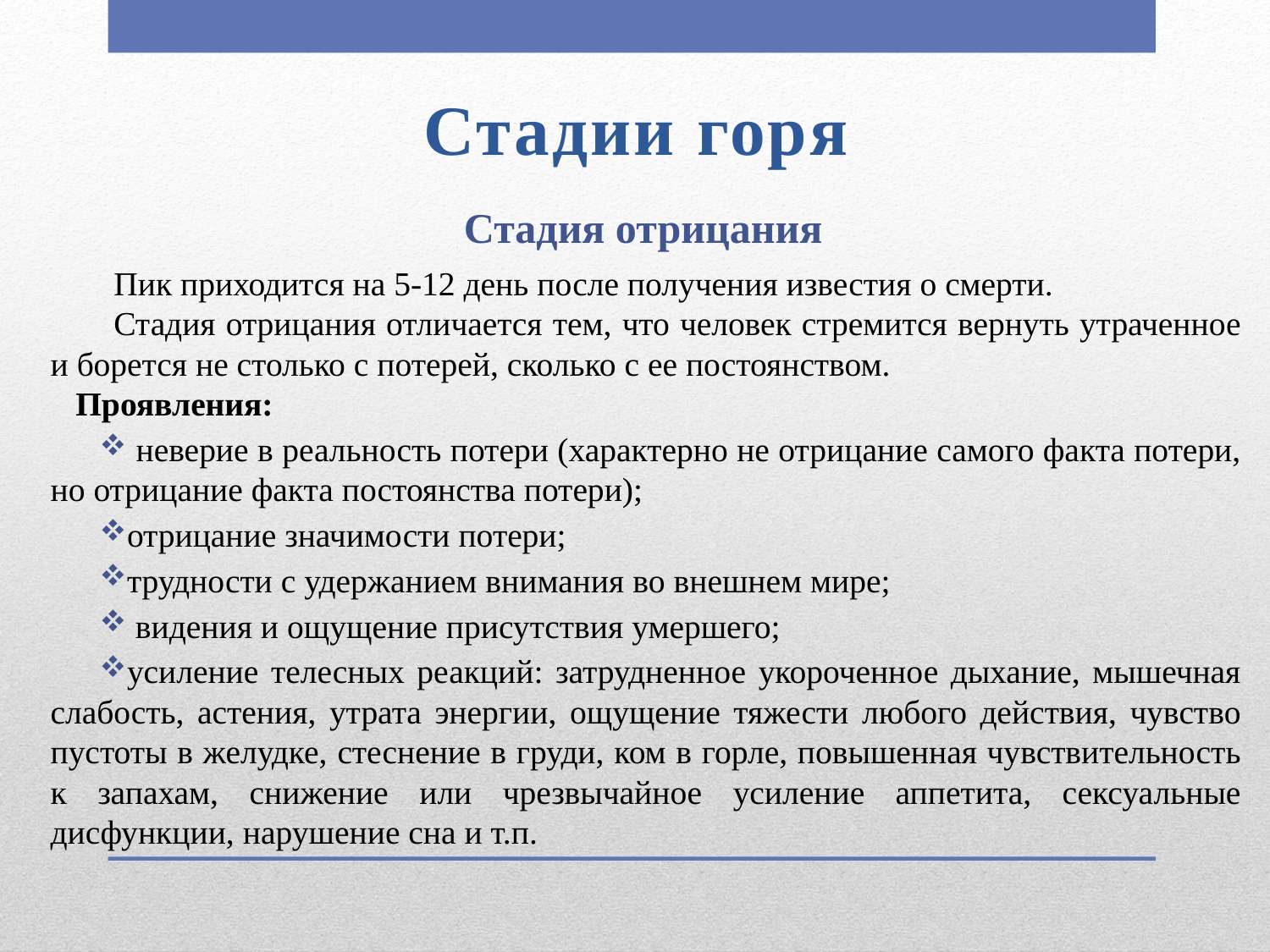

# Стадии горя
Стадия отрицания
Пик приходится на 5-12 день после получения известия о смерти.
Стадия отрицания отличается тем, что человек стремится вернуть утраченное и борется не столько с потерей, сколько с ее постоянством.
Проявления:
 неверие в реальность потери (характерно не отрицание самого факта потери, но отрицание факта постоянства потери);
отрицание значимости потери;
трудности с удержанием внимания во внешнем мире;
 видения и ощущение присутствия умершего;
усиление телесных реакций: затрудненное укороченное дыхание, мышечная слабость, астения, утрата энергии, ощущение тяжести любого действия, чувство пустоты в желудке, стеснение в груди, ком в горле, повышенная чувствительность к запахам, снижение или чрезвычайное усиление аппетита, сексуальные дисфункции, нарушение сна и т.п.